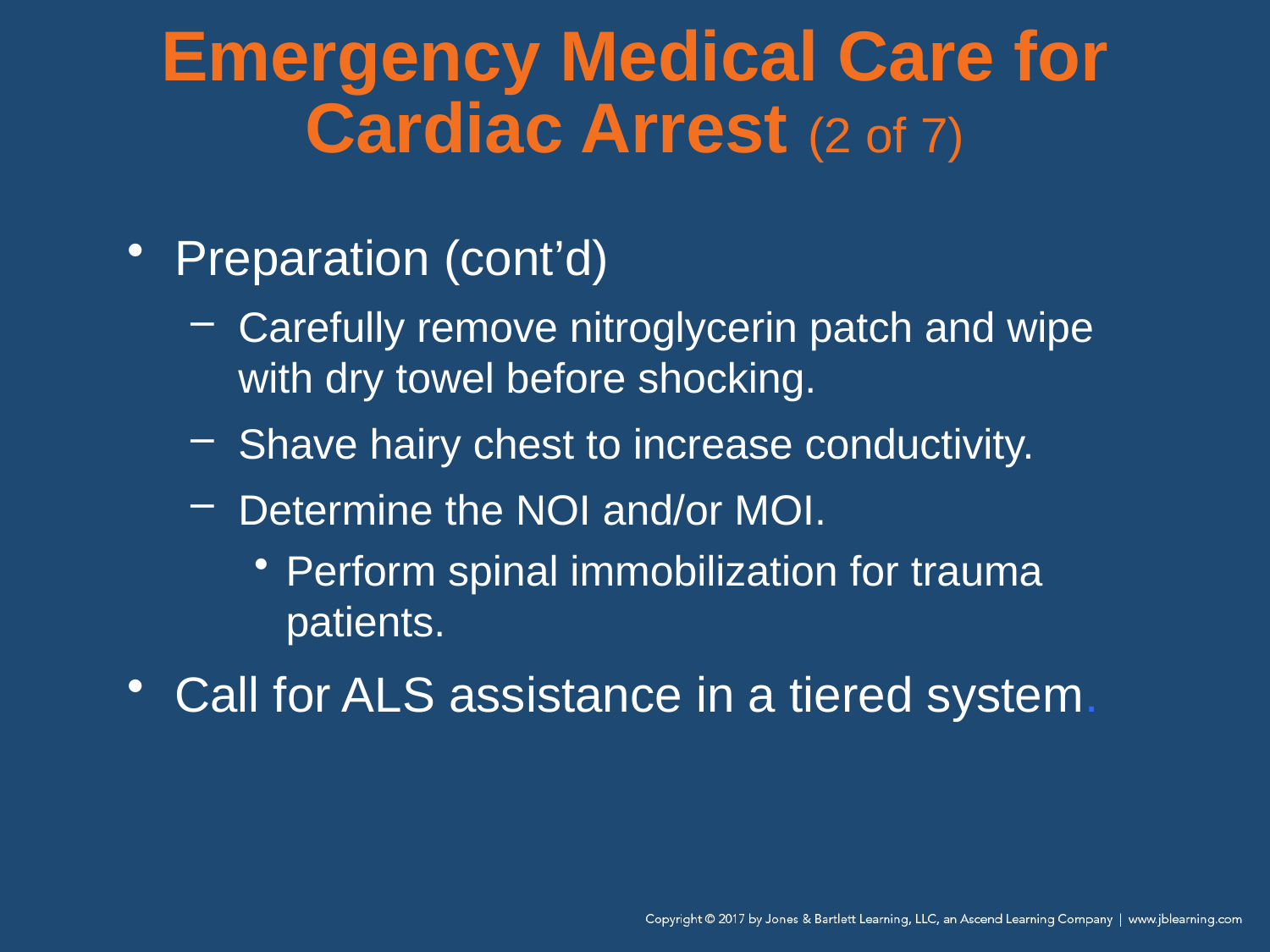

# Emergency Medical Care for Cardiac Arrest (2 of 7)
Preparation (cont’d)
Carefully remove nitroglycerin patch and wipe with dry towel before shocking.
Shave hairy chest to increase conductivity.
Determine the NOI and/or MOI.
Perform spinal immobilization for trauma patients.
Call for ALS assistance in a tiered system.